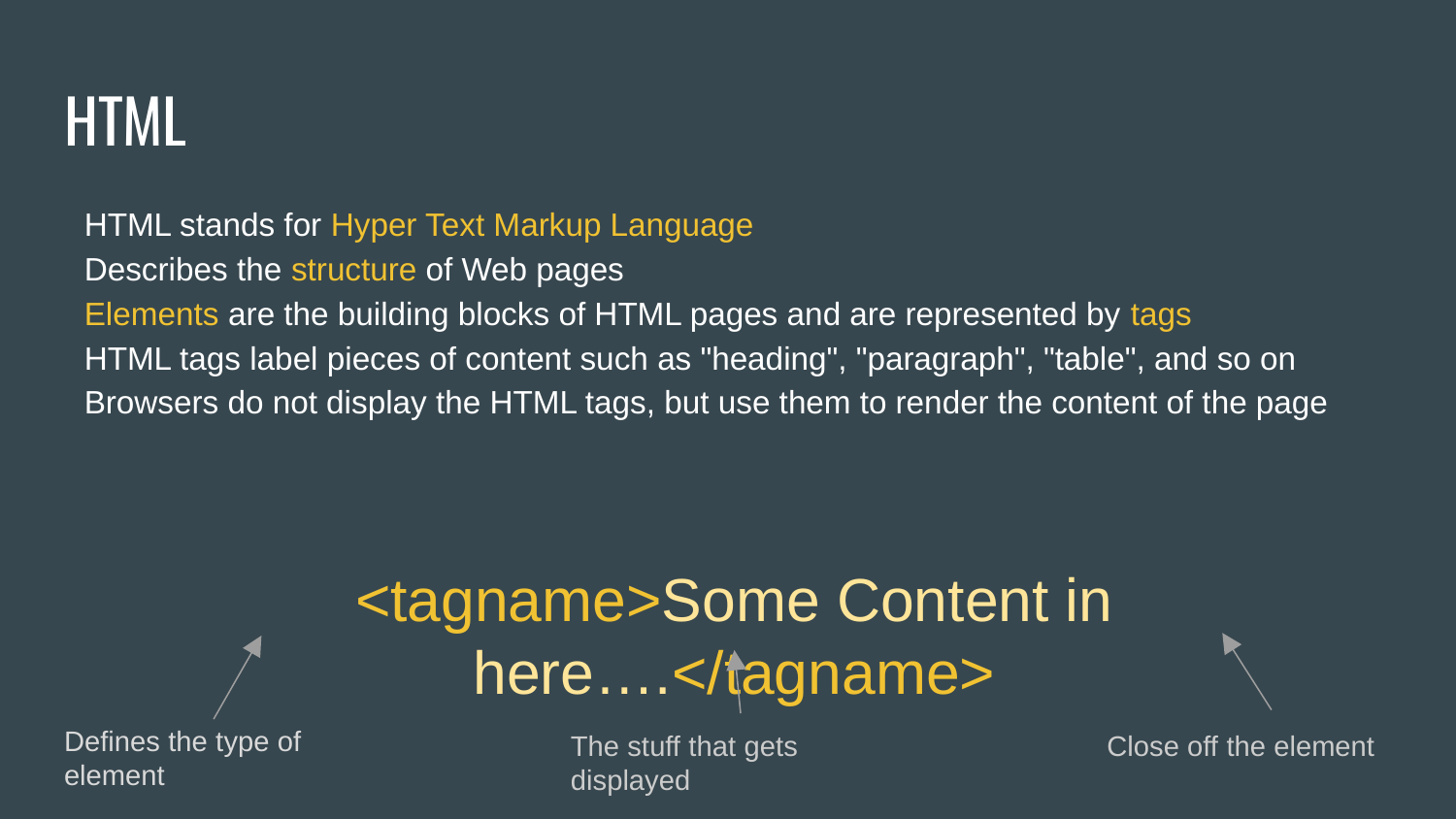

HTML
HTML stands for Hyper Text Markup Language
Describes the structure of Web pages
Elements are the building blocks of HTML pages and are represented by tags
HTML tags label pieces of content such as "heading", "paragraph", "table", and so on
Browsers do not display the HTML tags, but use them to render the content of the page
<tagname>Some Content in here….</tagname>
Defines the type of element
The stuff that gets displayed
Close off the element